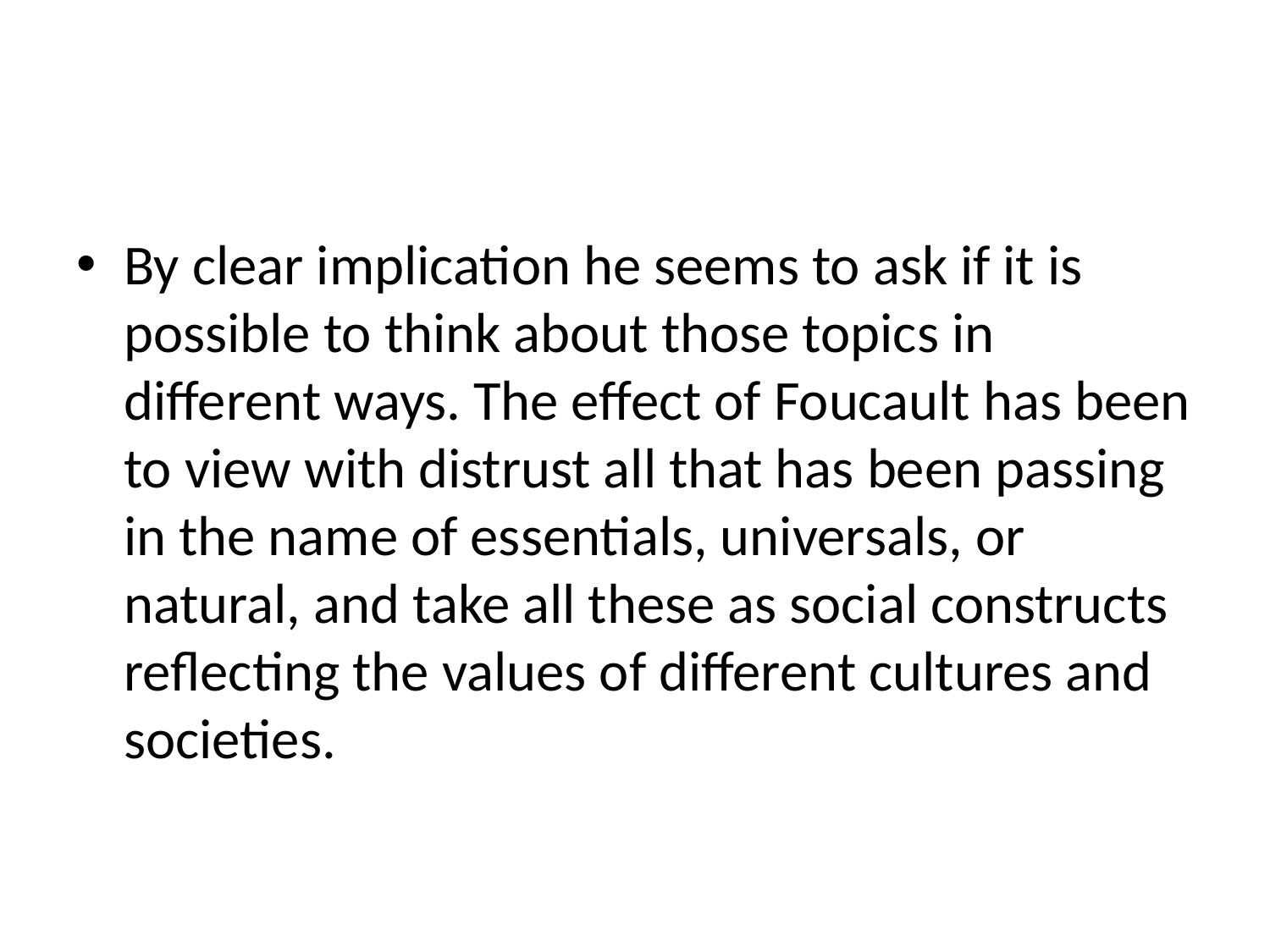

#
By clear implication he seems to ask if it is possible to think about those topics in different ways. The effect of Foucault has been to view with distrust all that has been passing in the name of essentials, universals, or natural, and take all these as social constructs reflecting the values of different cultures and societies.